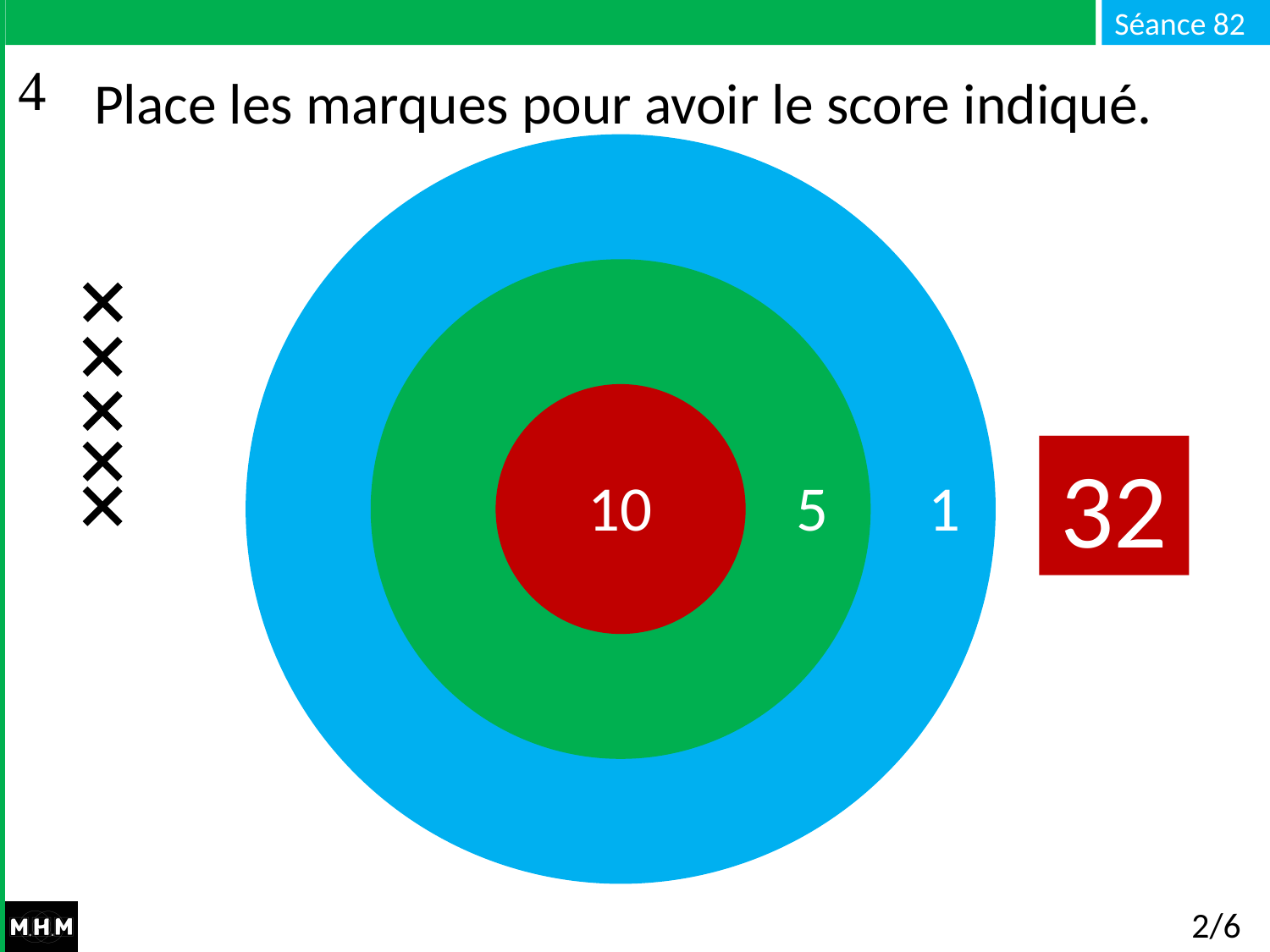

# Place les marques pour avoir le score indiqué.

32
10          5       1

2/6